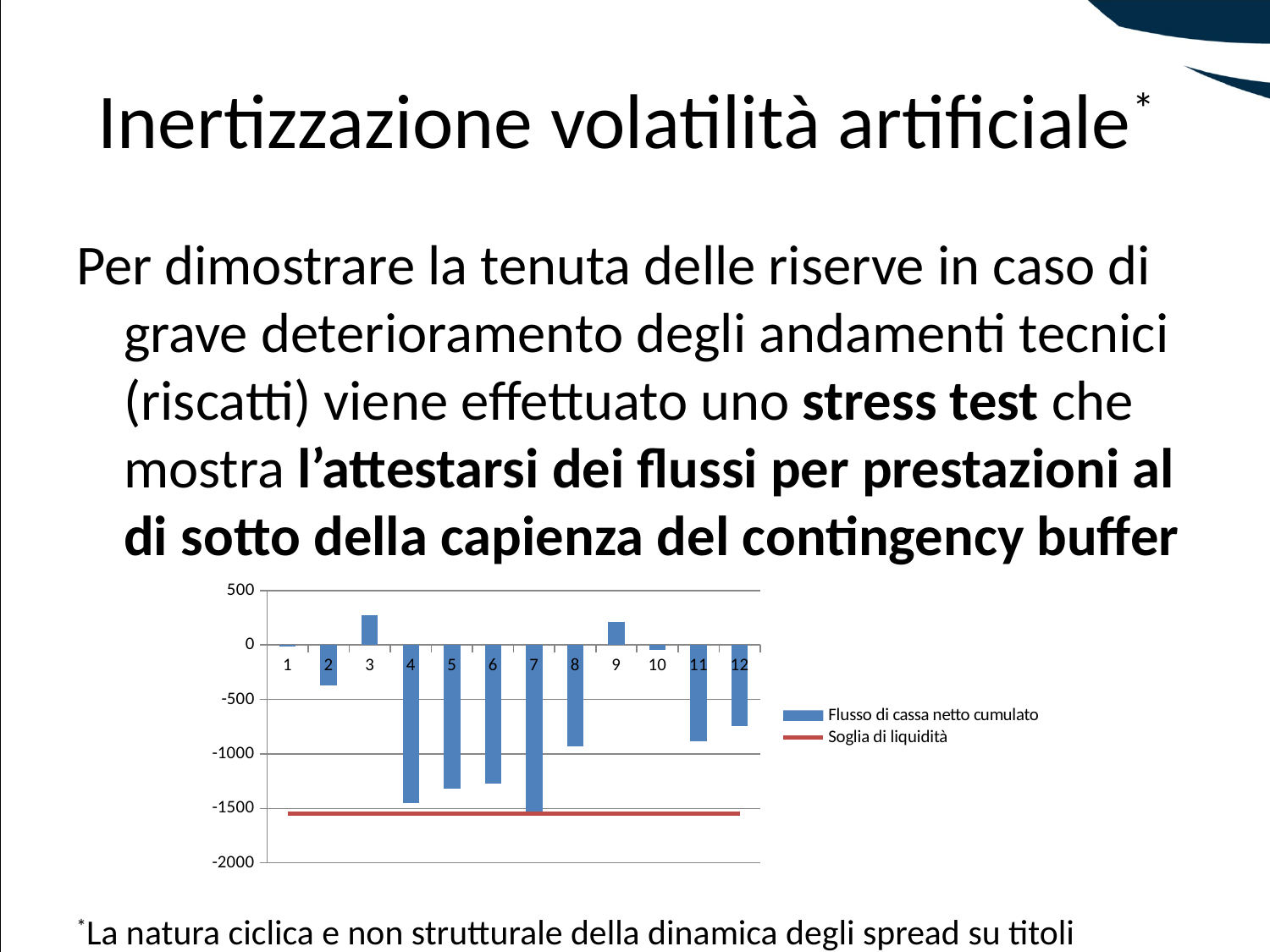

# Inertizzazione volatilità artificiale*
Per dimostrare la tenuta delle riserve in caso di grave deterioramento degli andamenti tecnici (riscatti) viene effettuato uno stress test che mostra l’attestarsi dei flussi per prestazioni al di sotto della capienza del contingency buffer

*La natura ciclica e non strutturale della dinamica degli spread su titoli governativi è ammessa dall’Autorità di Vigilanza nelle motivazioni all’emanazione del reg. 43

### Chart

| Category |  |  |
|---|---|---|